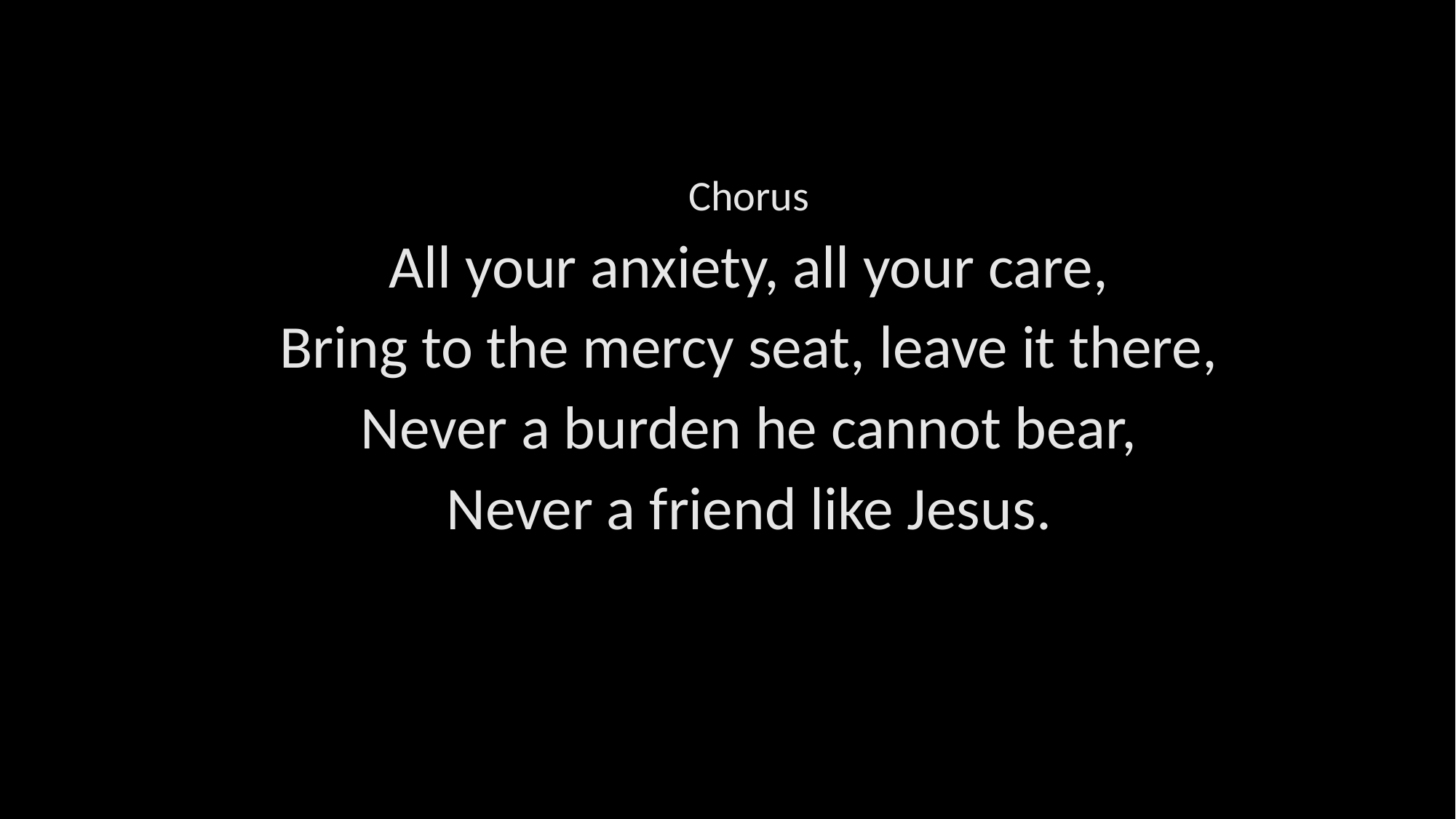

Chorus
All your anxiety, all your care,
Bring to the mercy seat, leave it there,
Never a burden he cannot bear,
Never a friend like Jesus.